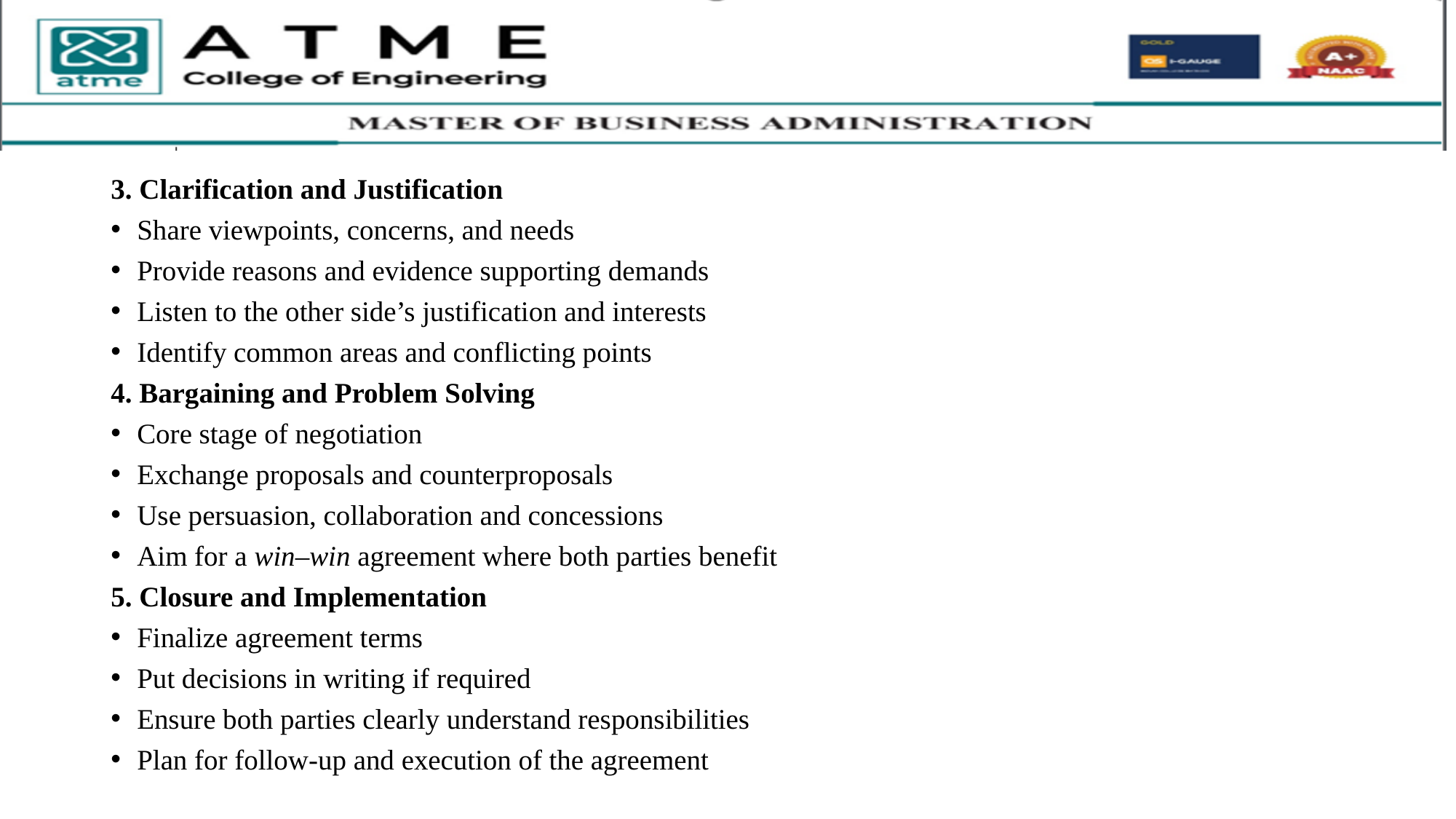

3. Clarification and Justification
Share viewpoints, concerns, and needs
Provide reasons and evidence supporting demands
Listen to the other side’s justification and interests
Identify common areas and conflicting points
4. Bargaining and Problem Solving
Core stage of negotiation
Exchange proposals and counterproposals
Use persuasion, collaboration and concessions
Aim for a win–win agreement where both parties benefit
5. Closure and Implementation
Finalize agreement terms
Put decisions in writing if required
Ensure both parties clearly understand responsibilities
Plan for follow-up and execution of the agreement